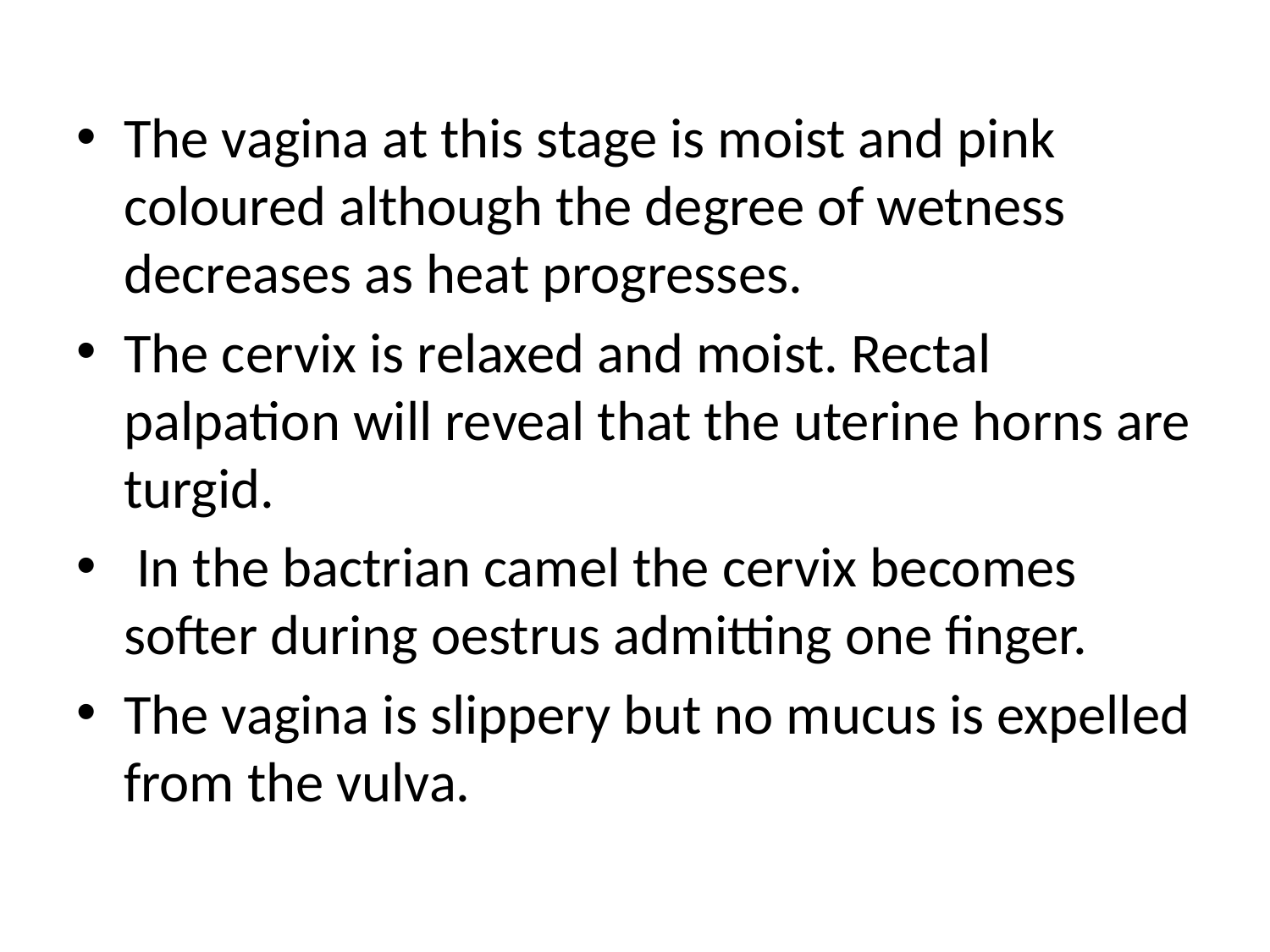

The vagina at this stage is moist and pink coloured although the degree of wetness decreases as heat progresses.
The cervix is relaxed and moist. Rectal palpation will reveal that the uterine horns are turgid.
 In the bactrian camel the cervix becomes softer during oestrus admitting one finger.
The vagina is slippery but no mucus is expelled from the vulva.